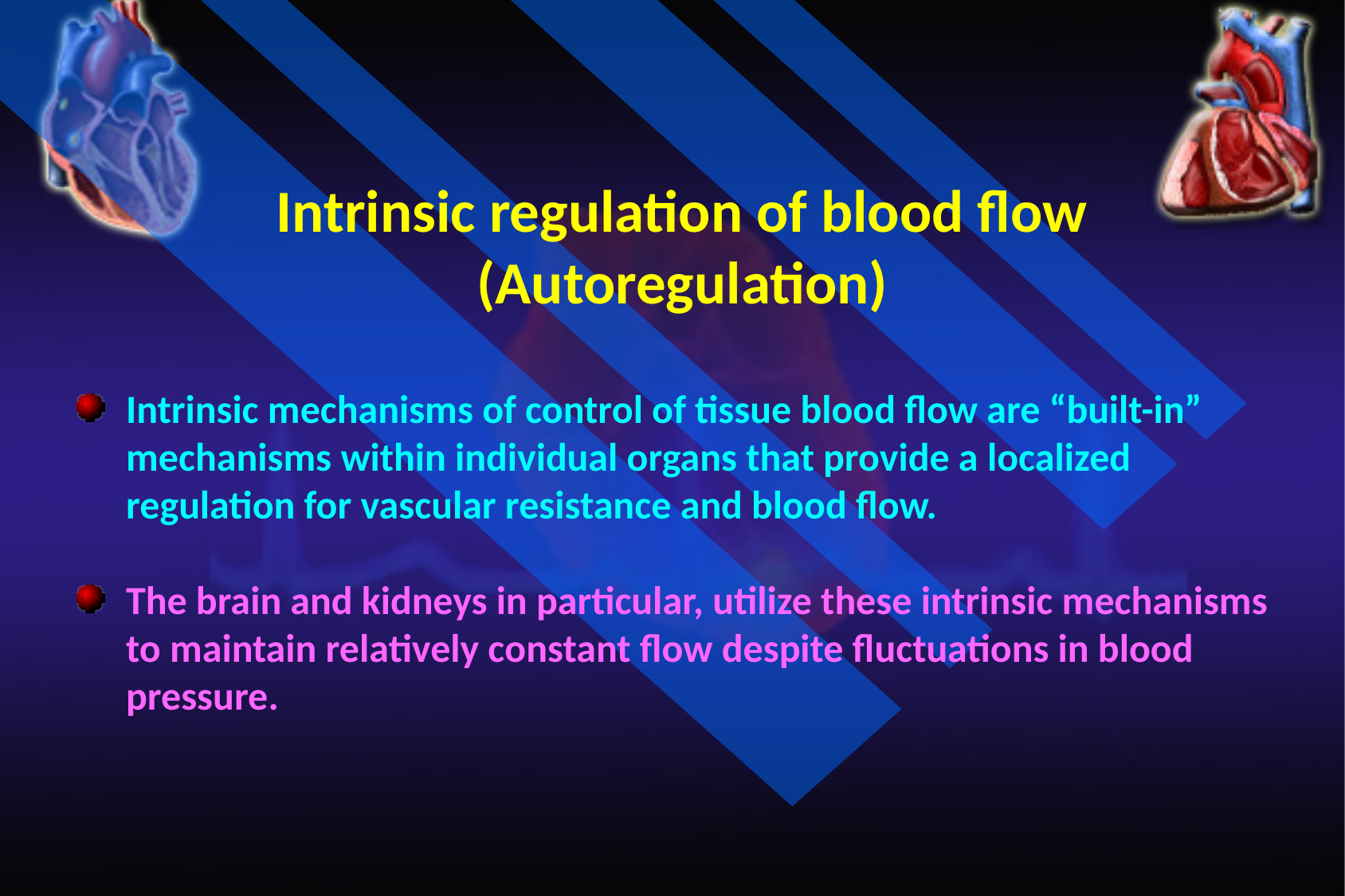

Intrinsic regulation of blood flow
(Autoregulation)
Intrinsic mechanisms of control of tissue blood flow are “built-in” mechanisms within individual organs that provide a localized regulation for vascular resistance and blood flow.

The brain and kidneys in particular, utilize these intrinsic mechanisms to maintain relatively constant flow despite fluctuations in blood pressure.